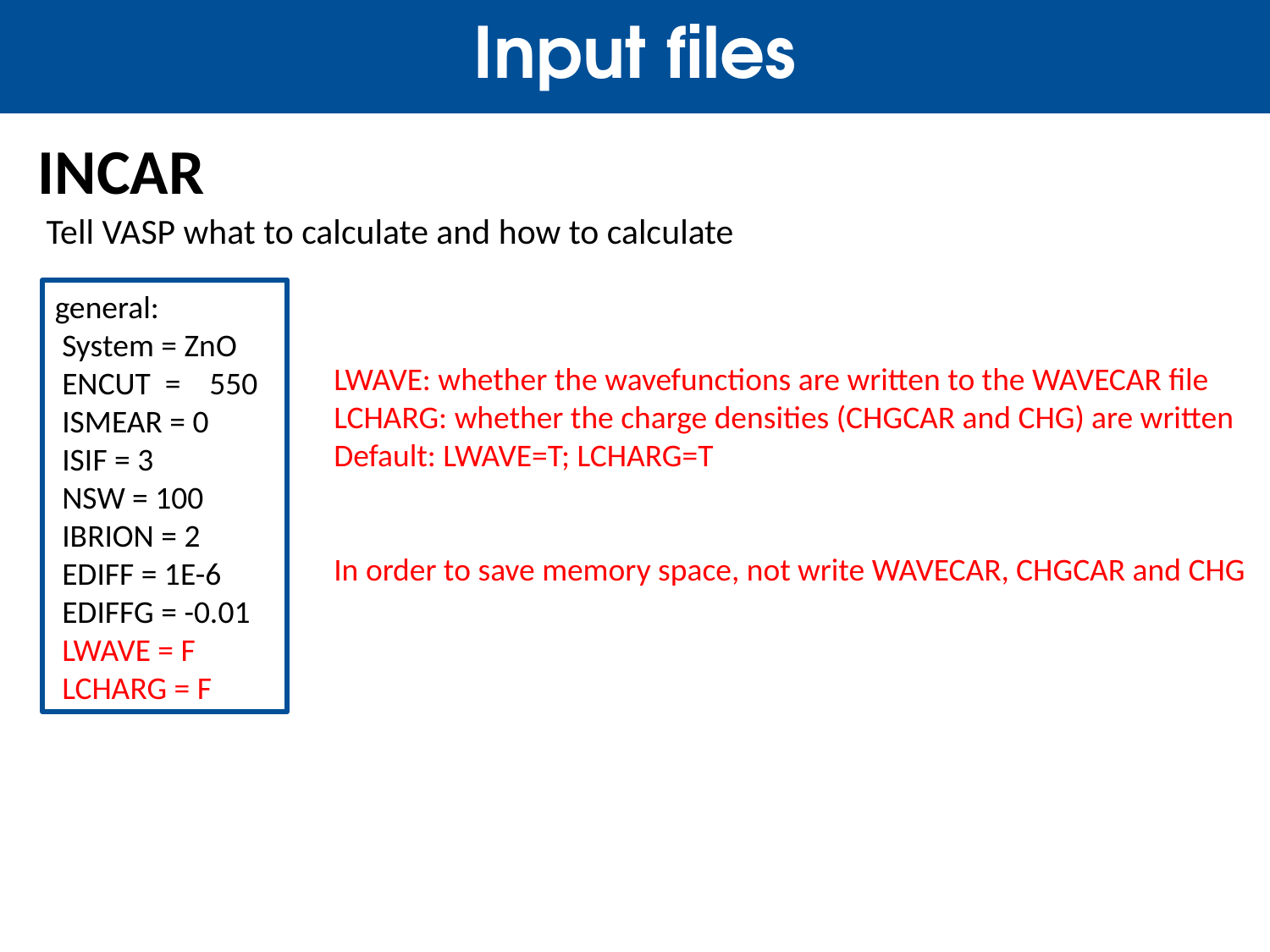

Input files
INCAR
Tell VASP what to calculate and how to calculate
general:
 System = ZnO
 ENCUT  =    550
 ISMEAR = 0
 ISIF = 3
 NSW = 100
 IBRION = 2
 EDIFF = 1E-6
 EDIFFG = -0.01
 LWAVE = F
 LCHARG = F
LWAVE: whether the wavefunctions are written to the WAVECAR file
LCHARG: whether the charge densities (CHGCAR and CHG) are written
Default: LWAVE=T; LCHARG=T

In order to save memory space, not write WAVECAR, CHGCAR and CHG